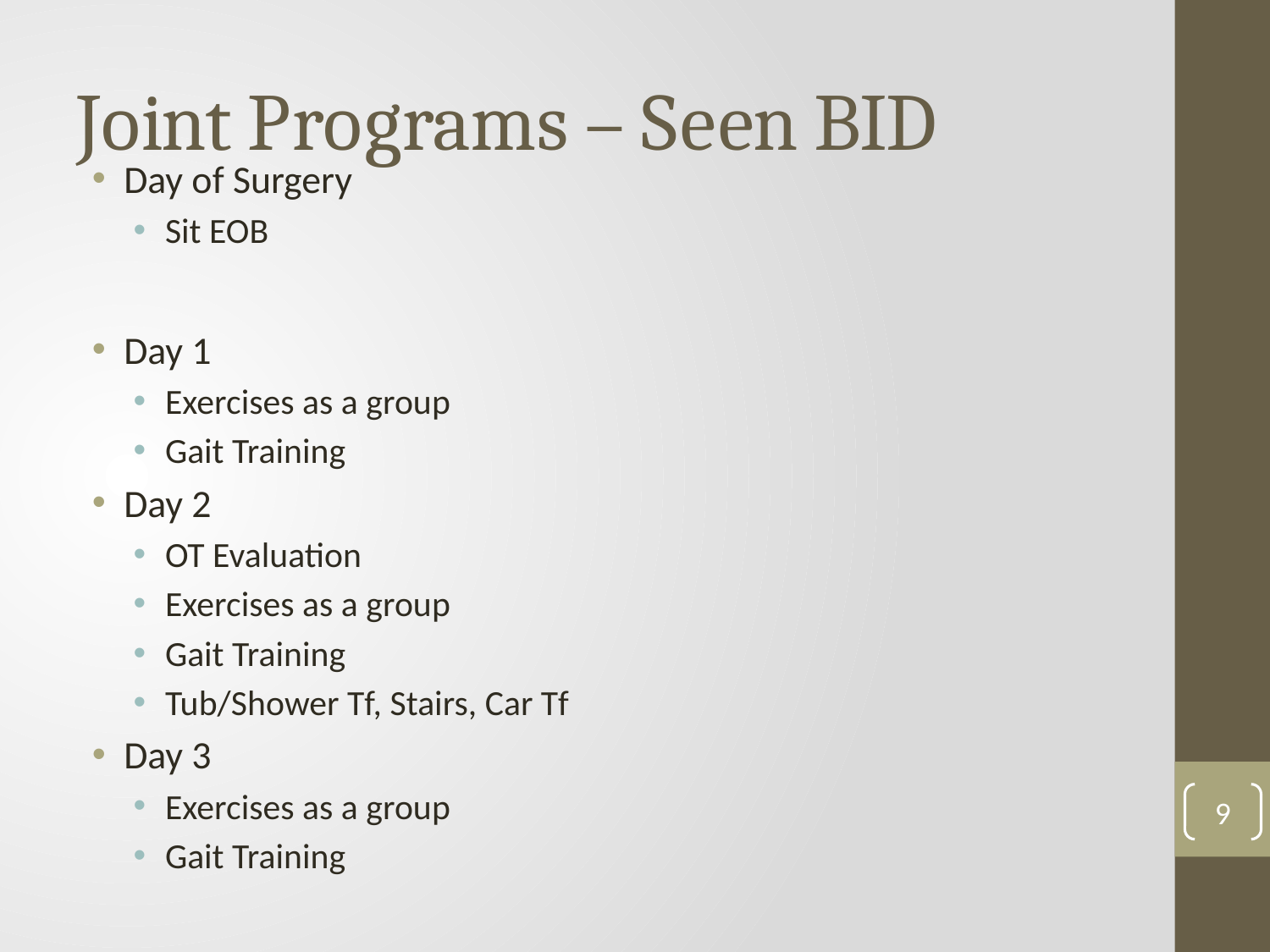

# Joint Programs – Seen BID
Day of Surgery
Sit EOB

Day 1
Exercises as a group
Gait Training
Day 2
OT Evaluation
Exercises as a group
Gait Training
Tub/Shower Tf, Stairs, Car Tf
Day 3
Exercises as a group
Gait Training

9